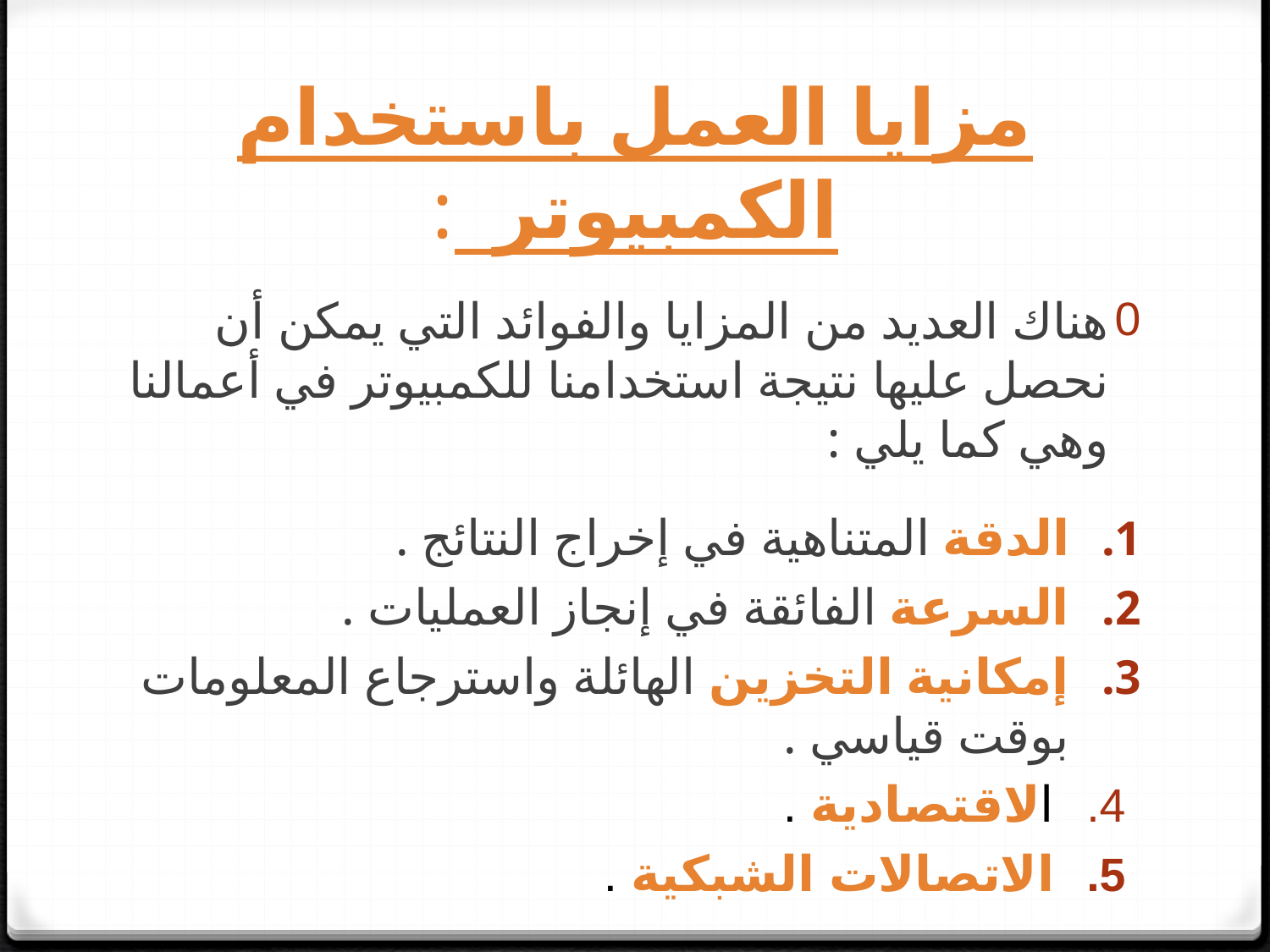

# مزايا العمل باستخدام الكمبيوتر  :
هناك العديد من المزايا والفوائد التي يمكن أن نحصل عليها نتيجة استخدامنا للكمبيوتر في أعمالنا وهي كما يلي :

الدقة المتناهية في إخراج النتائج .
السرعة الفائقة في إنجاز العمليات .
إمكانية التخزين الهائلة واسترجاع المعلومات بوقت قياسي .
الاقتصادية .
الاتصالات الشبكية .